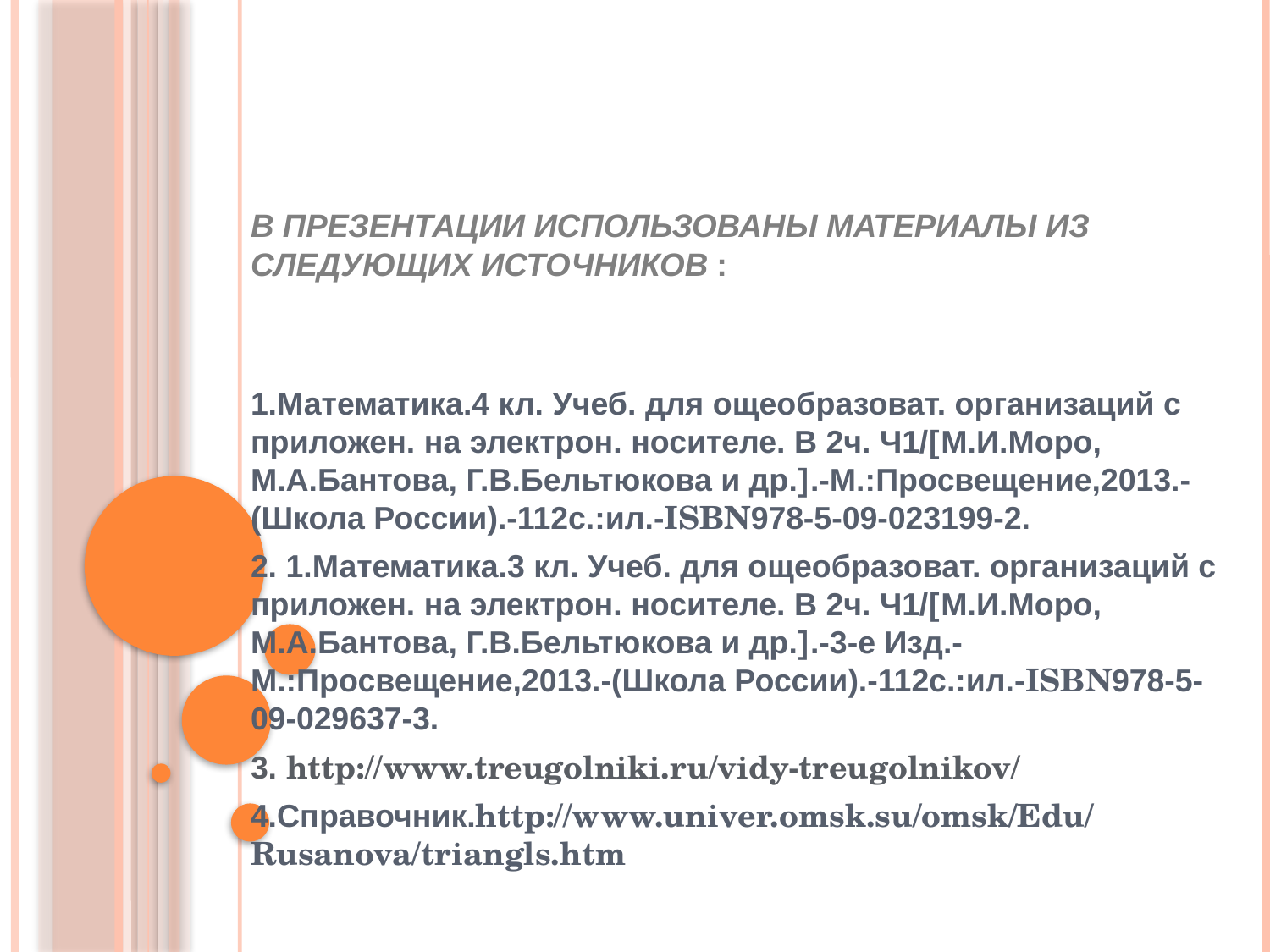

# В ПРЕЗЕНТАЦИИ ИСПОЛЬЗОВАНЫ МАТЕРИАЛЫ ИЗ  СЛЕДУЮЩИХ ИСТОЧНИКОВ : Литература:
1.Математика.4 кл. Учеб. для ощеобразоват. организаций с приложен. на электрон. носителе. В 2ч. Ч1/[М.И.Моро, М.А.Бантова, Г.В.Бельтюкова и др.].-М.:Просвещение,2013.-(Школа России).-112с.:ил.-ISBN978-5-09-023199-2.
2. 1.Математика.3 кл. Учеб. для ощеобразоват. организаций с приложен. на электрон. носителе. В 2ч. Ч1/[М.И.Моро, М.А.Бантова, Г.В.Бельтюкова и др.].-3-е Изд.-М.:Просвещение,2013.-(Школа России).-112с.:ил.-ISBN978-5-09-029637-3.
3. http://www.treugolniki.ru/vidy-treugolnikov/
4.Справочник.http://www.univer.omsk.su/omsk/Edu/Rusanova/triangls.htm